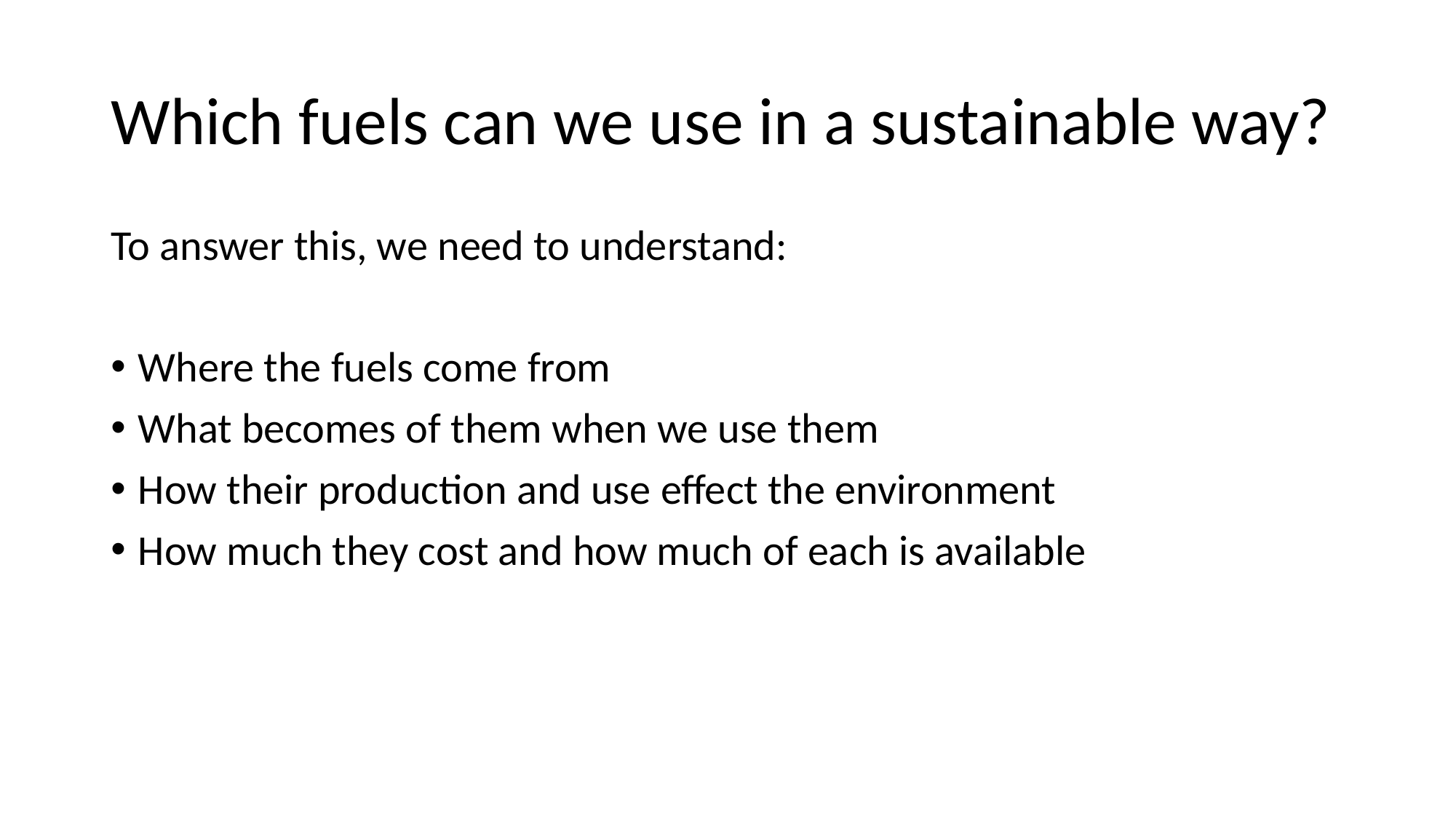

# Which fuels can we use in a sustainable way?
To answer this, we need to understand:

Where the fuels come from
What becomes of them when we use them
How their production and use effect the environment
How much they cost and how much of each is available